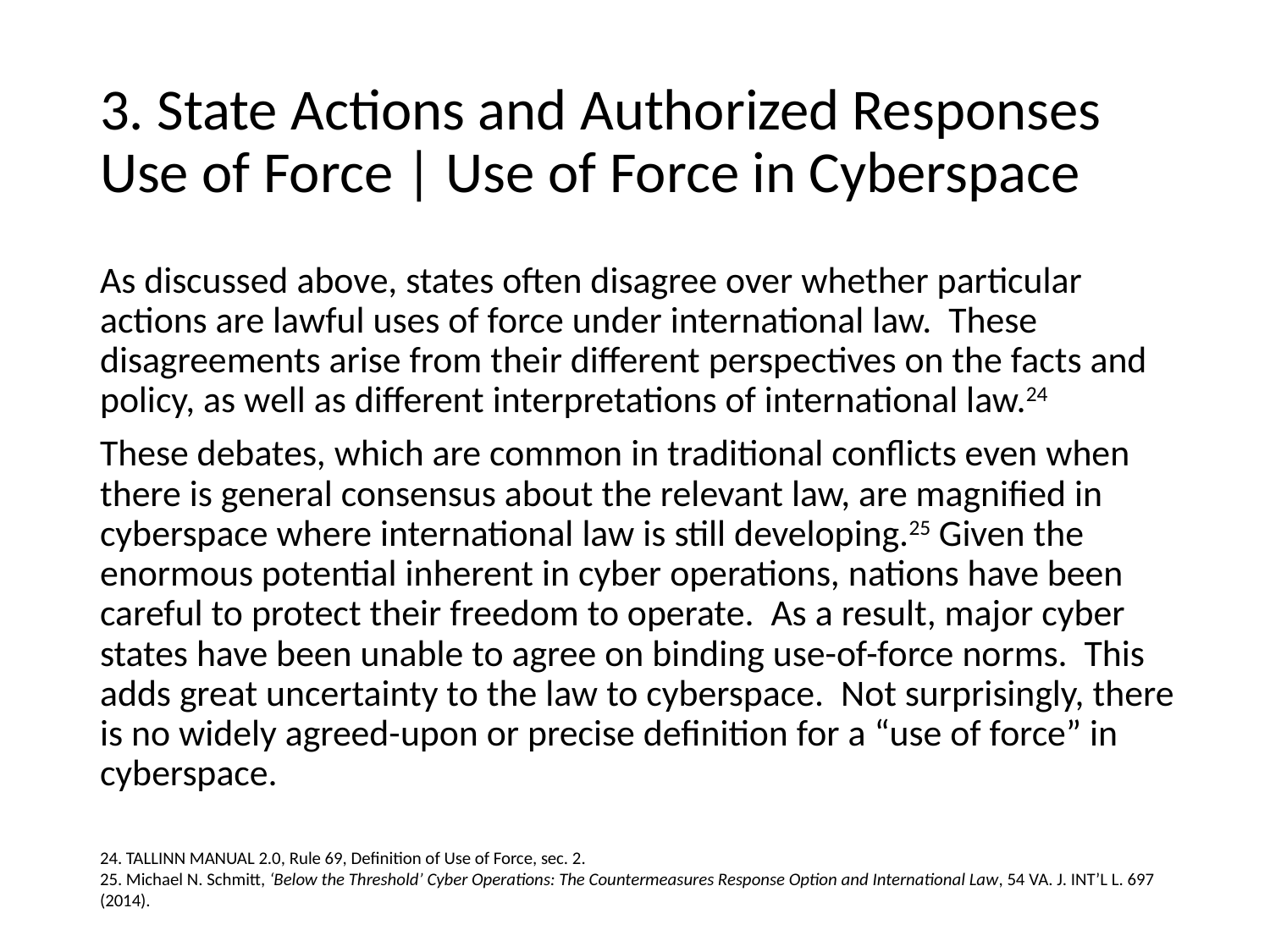

# 3. State Actions and Authorized Responses Use of Force | Use of Force in Cyberspace
As discussed above, states often disagree over whether particular actions are lawful uses of force under international law.  These disagreements arise from their different perspectives on the facts and policy, as well as different interpretations of international law.24
These debates, which are common in traditional conflicts even when there is general consensus about the relevant law, are magnified in cyberspace where international law is still developing.25 Given the enormous potential inherent in cyber operations, nations have been careful to protect their freedom to operate.  As a result, major cyber states have been unable to agree on binding use-of-force norms.  This adds great uncertainty to the law to cyberspace.  Not surprisingly, there is no widely agreed-upon or precise definition for a “use of force” in cyberspace.

24. TALLINN MANUAL 2.0, Rule 69, Definition of Use of Force, sec. 2.
25. Michael N. Schmitt, ‘Below the Threshold’ Cyber Operations: The Countermeasures Response Option and International Law, 54 Va. J. Int’l L. 697 (2014).